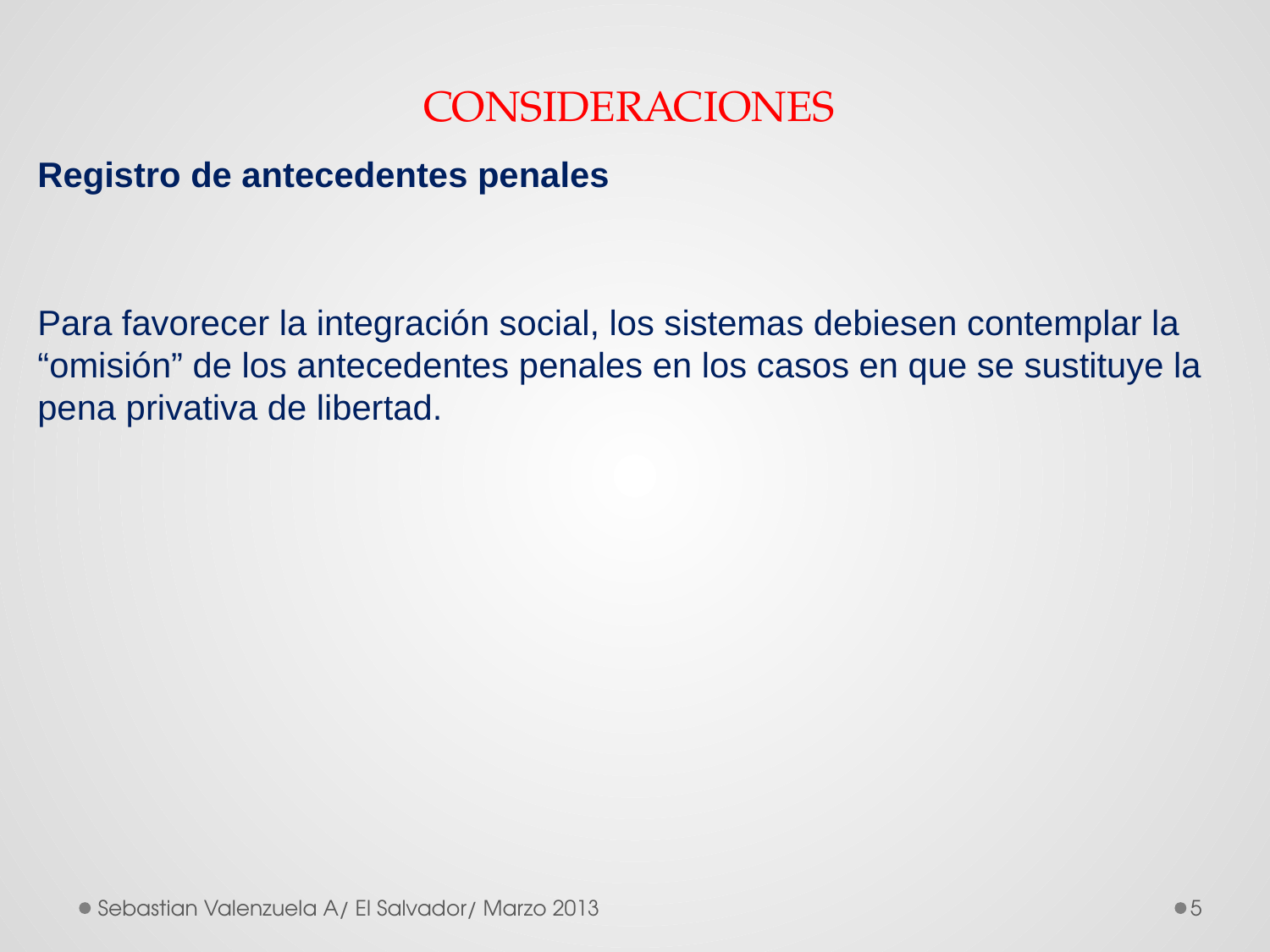

# CONSIDERACIONES
Registro de antecedentes penales

Para favorecer la integración social, los sistemas debiesen contemplar la “omisión” de los antecedentes penales en los casos en que se sustituye la pena privativa de libertad.
Sebastian Valenzuela A/ El Salvador/ Marzo 2013
5